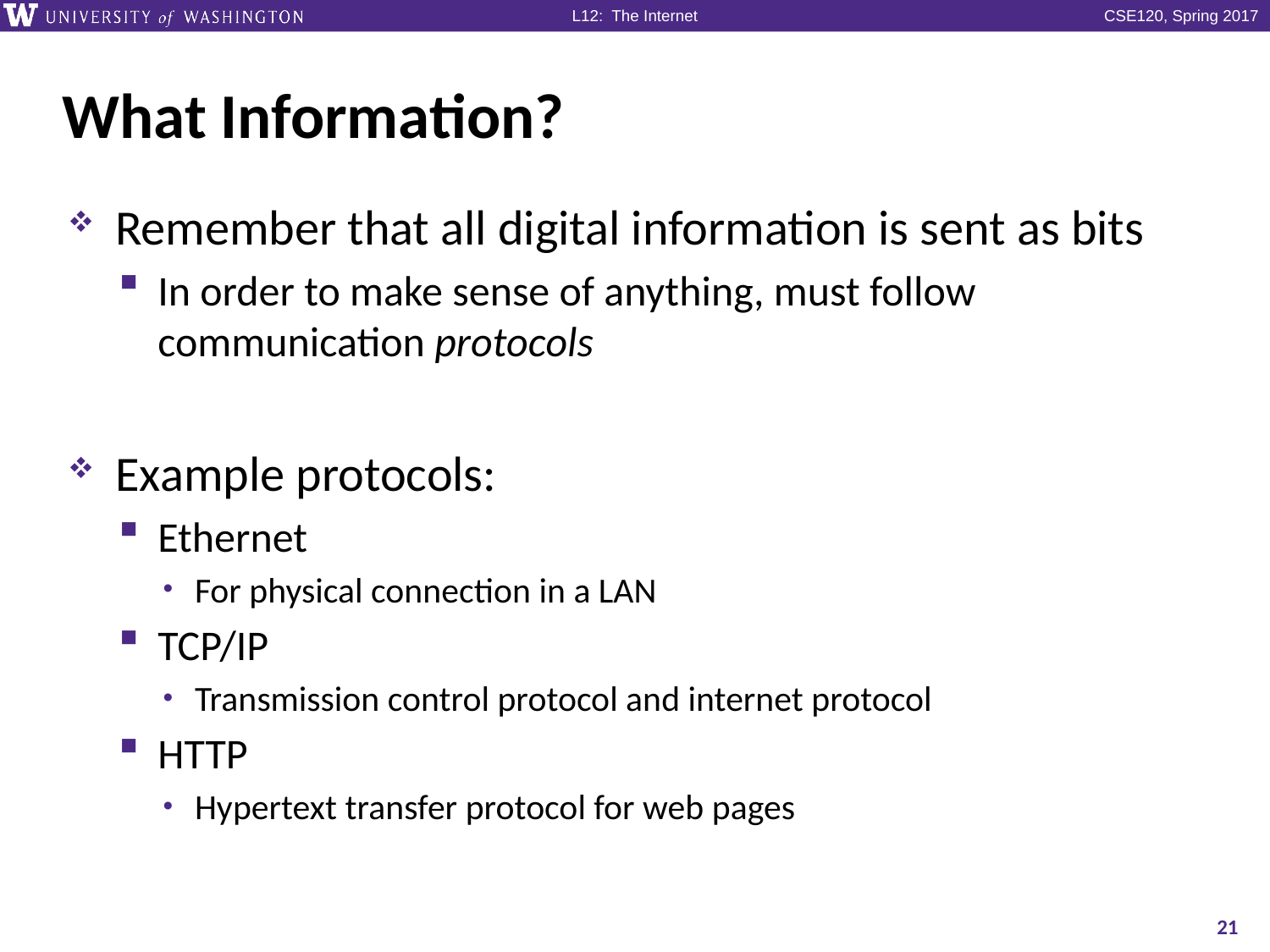

# What Information?
Remember that all digital information is sent as bits
In order to make sense of anything, must follow communication protocols

Example protocols:
Ethernet
For physical connection in a LAN
TCP/IP
Transmission control protocol and internet protocol
HTTP
Hypertext transfer protocol for web pages
21